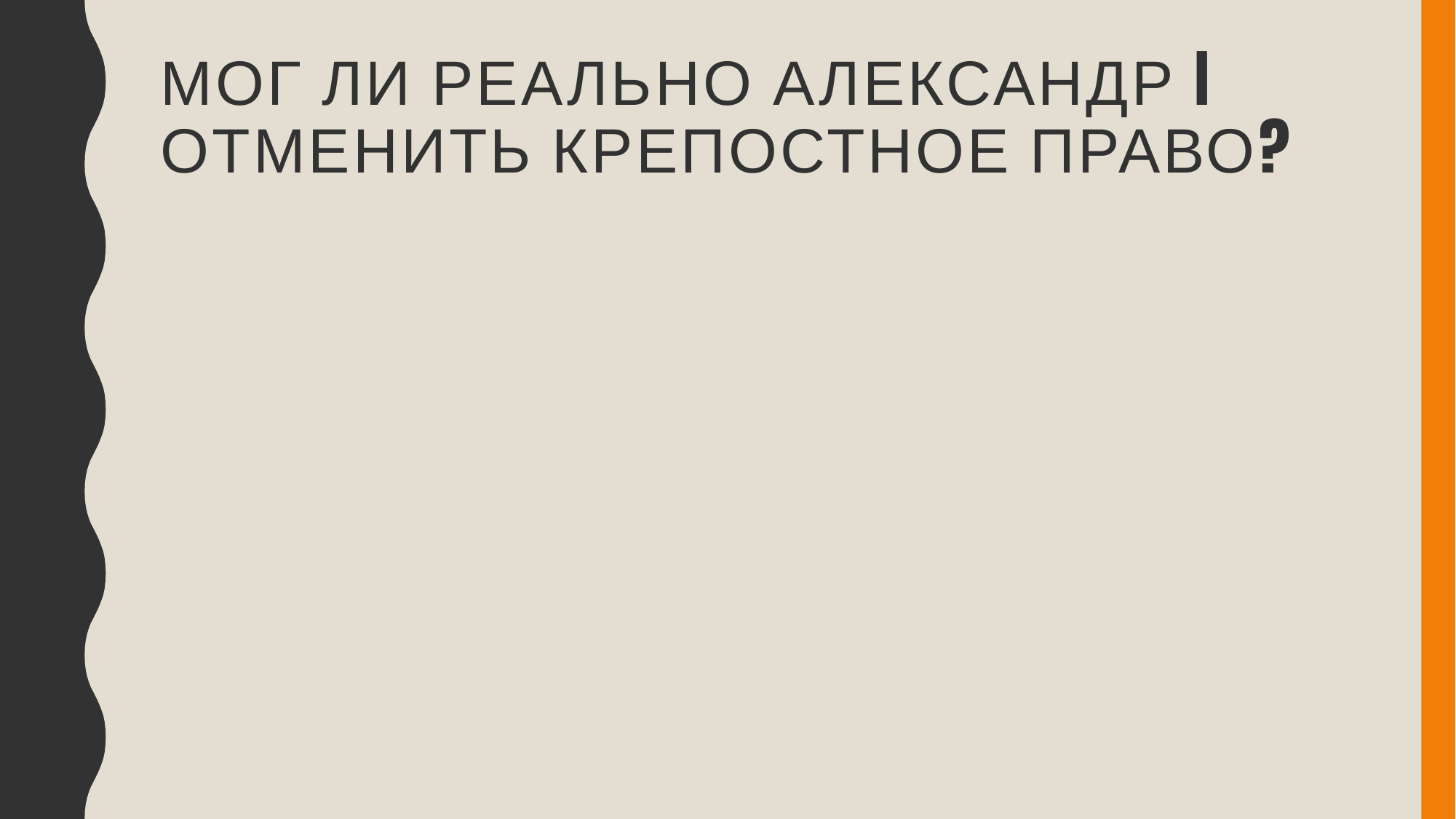

# мог ли реально Александр I отменить крепостное право?